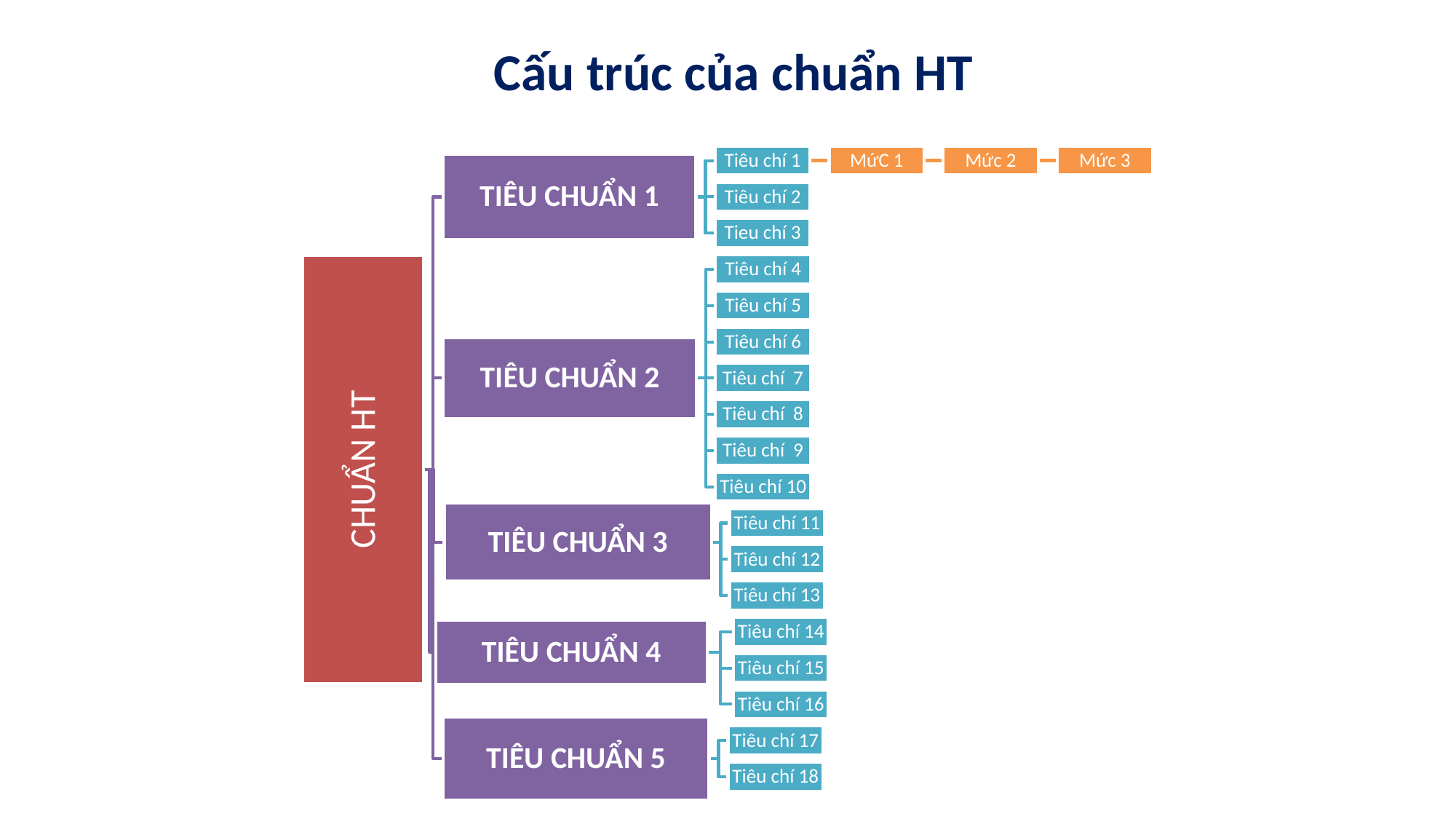

# Cấu trúc của chuẩn HT

CHUẨN HT
TIÊU CHUẨN 1
Tiêu chí 1
MứC 1
Mức 2
Mức 3
Tiêu chí 2
Tieu chí 3
TIÊU CHUẨN 2
Tiêu chí 4
Tiêu chí 5
Tiêu chí 6
Tiêu chí  7
Tiêu chí  8
Tiêu chí  9
Tiêu chí 10
TIÊU CHUẨN 3
Tiêu chí 11
Tiêu chí 12
Tiêu chí 13
TIÊU CHUẨN 4
Tiêu chí 14
Tiêu chí 15
Tiêu chí 16
TIÊU CHUẨN 5
Tiêu chí 17
Tiêu chí 18